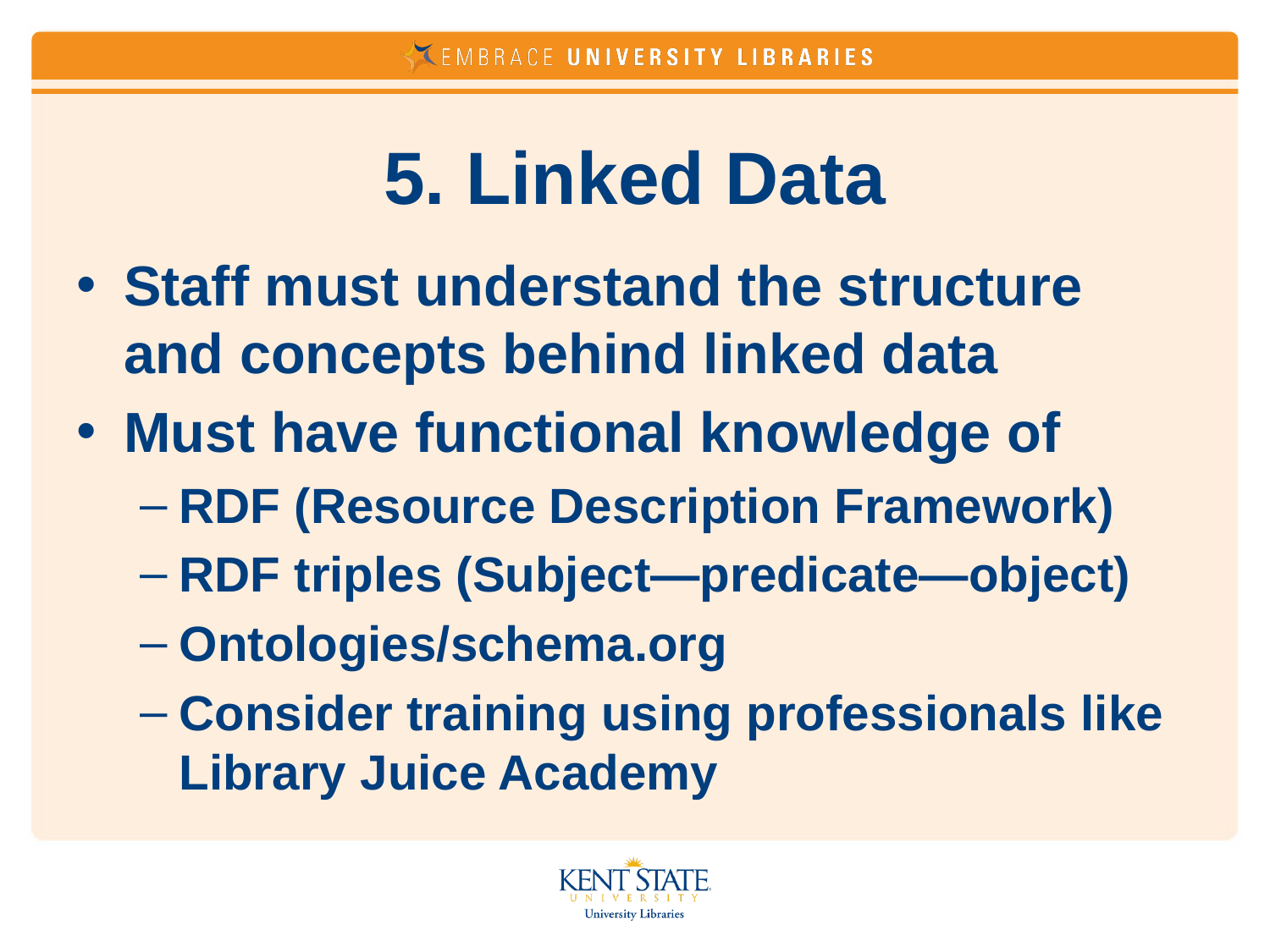

# 5. Linked Data
Staff must understand the structure and concepts behind linked data
Must have functional knowledge of
RDF (Resource Description Framework)
RDF triples (Subject—predicate—object)
Ontologies/schema.org
Consider training using professionals like Library Juice Academy